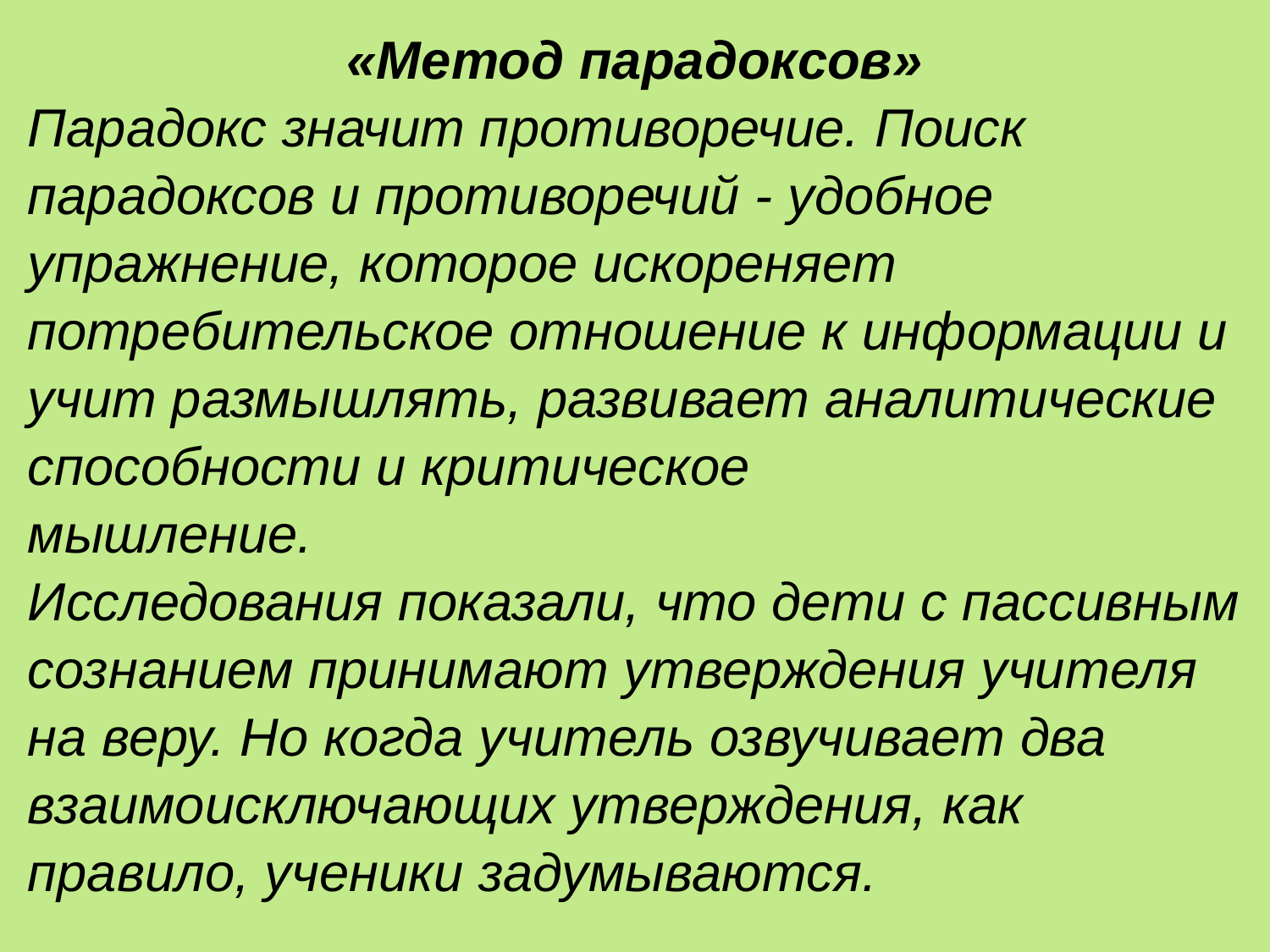

«Метод парадоксов»
Парадокс значит противоречие. Поиск парадоксов и противоречий - удобное упражнение, которое искореняет потребительское отношение к информации и учит размышлять, развивает аналитические способности и критическое
мышление.
Исследования показали, что дети с пассивным сознанием принимают утверждения учителя на веру. Но когда учитель озвучивает два взаимоисключающих утверждения, как правило, ученики задумываются.